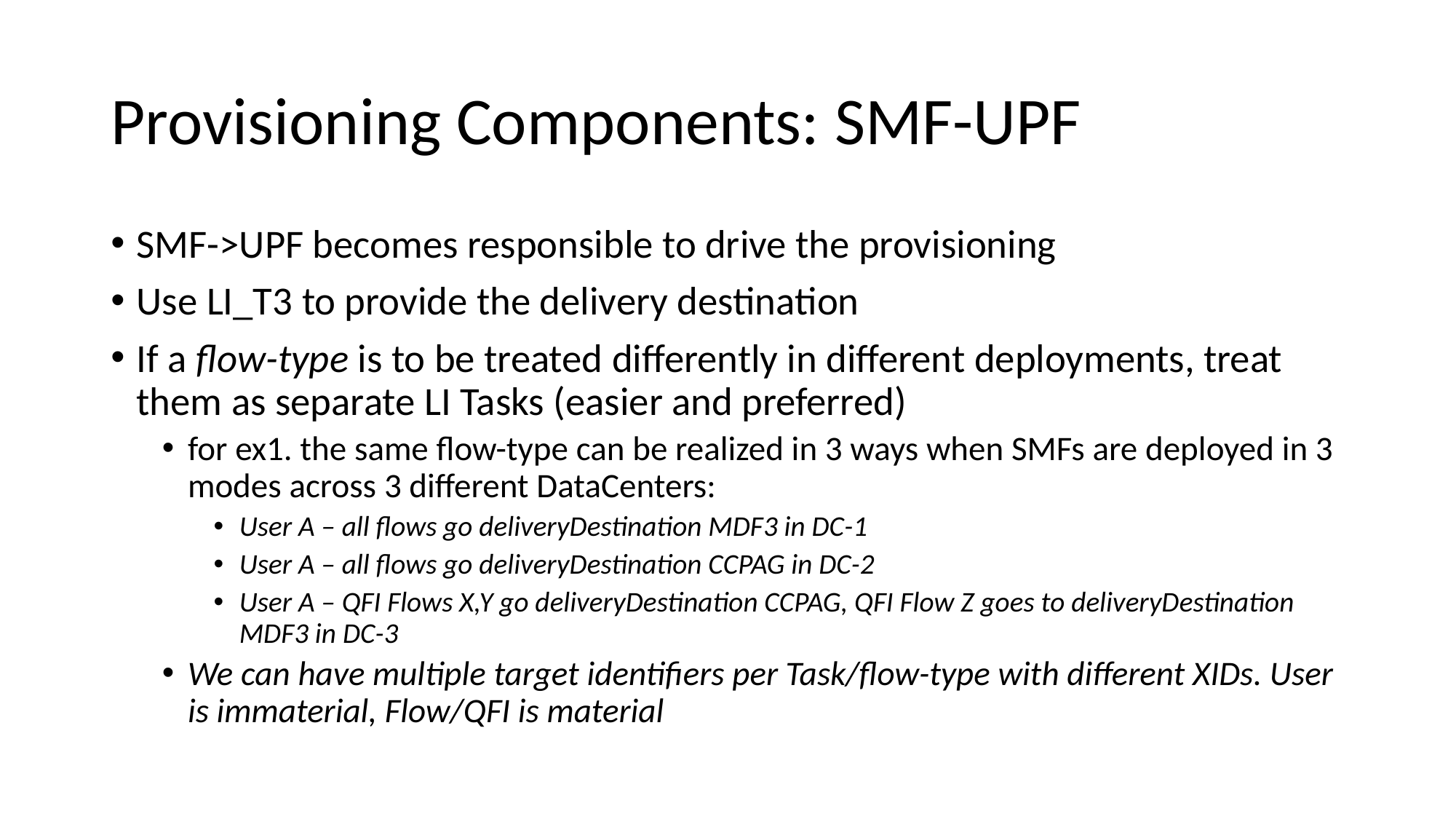

# Provisioning Components: SMF-UPF
SMF->UPF becomes responsible to drive the provisioning
Use LI_T3 to provide the delivery destination
If a flow-type is to be treated differently in different deployments, treat them as separate LI Tasks (easier and preferred)
for ex1. the same flow-type can be realized in 3 ways when SMFs are deployed in 3 modes across 3 different DataCenters:
User A – all flows go deliveryDestination MDF3 in DC-1
User A – all flows go deliveryDestination CCPAG in DC-2
User A – QFI Flows X,Y go deliveryDestination CCPAG, QFI Flow Z goes to deliveryDestination  MDF3 in DC-3
We can have multiple target identifiers per Task/flow-type with different XIDs. User is immaterial, Flow/QFI is material